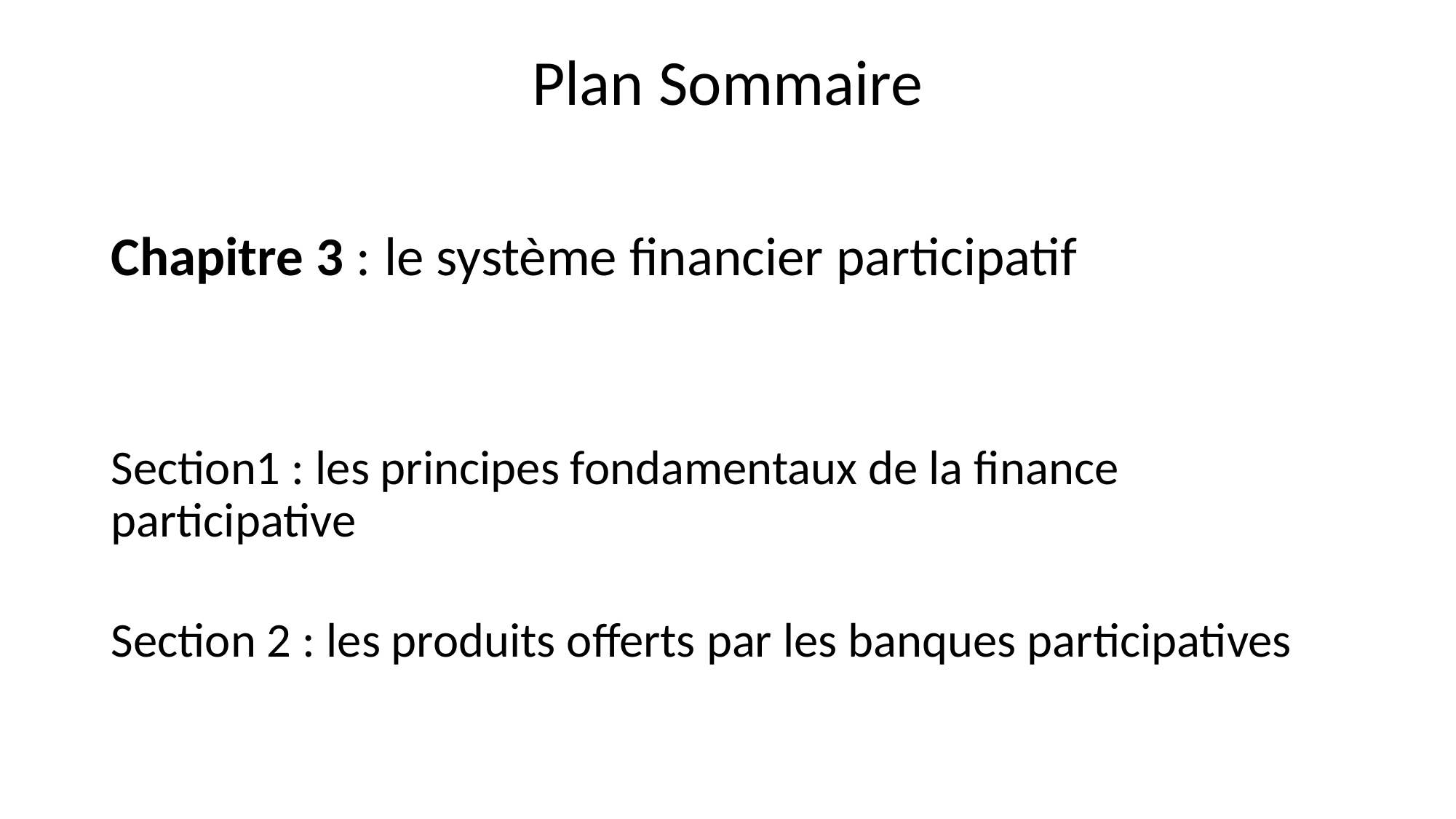

# Plan Sommaire
Chapitre 3 : le système financier participatif
Section1 : les principes fondamentaux de la finance participative
Section 2 : les produits offerts par les banques participatives